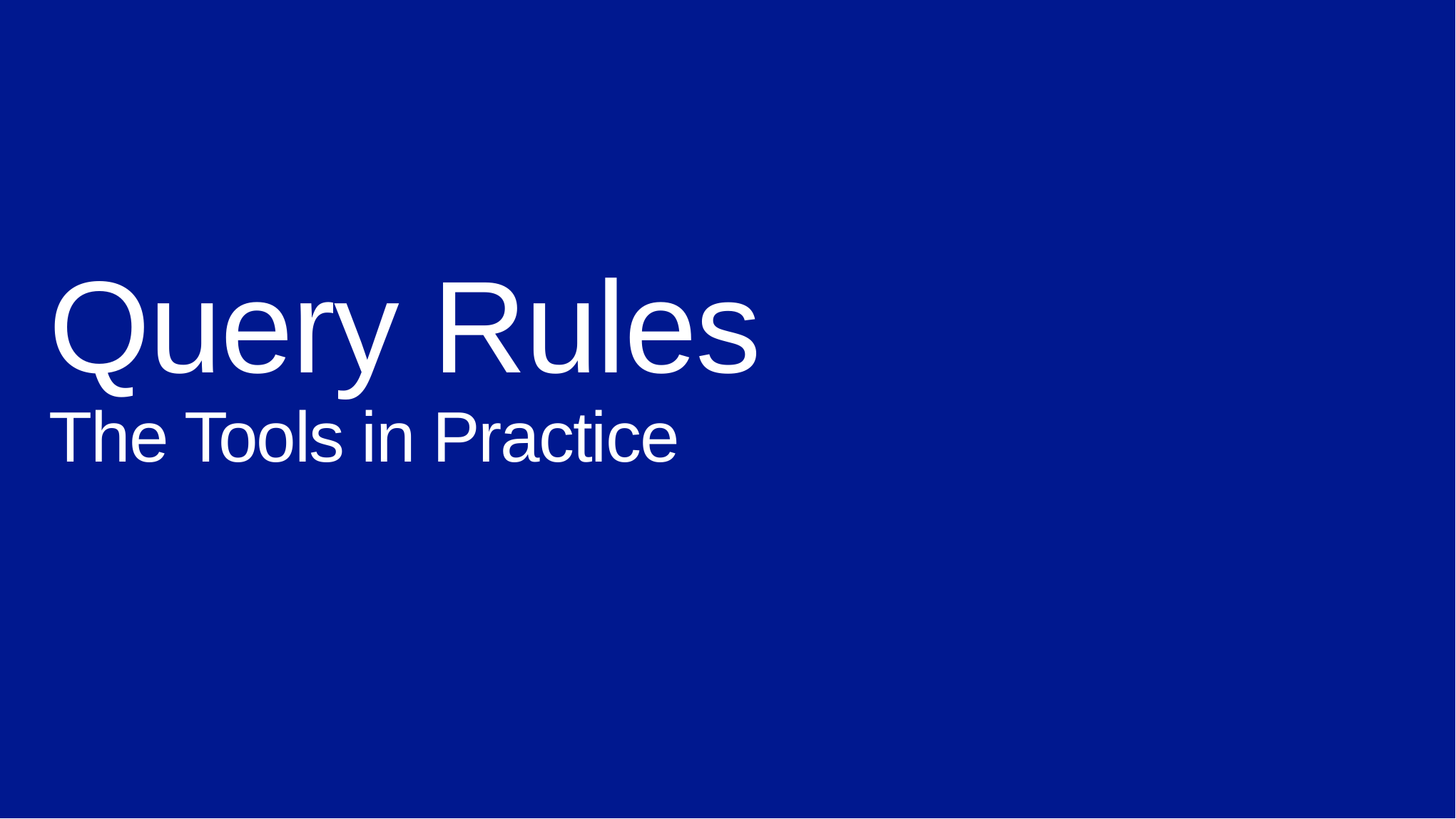

# Query Rules The Tools in Practice